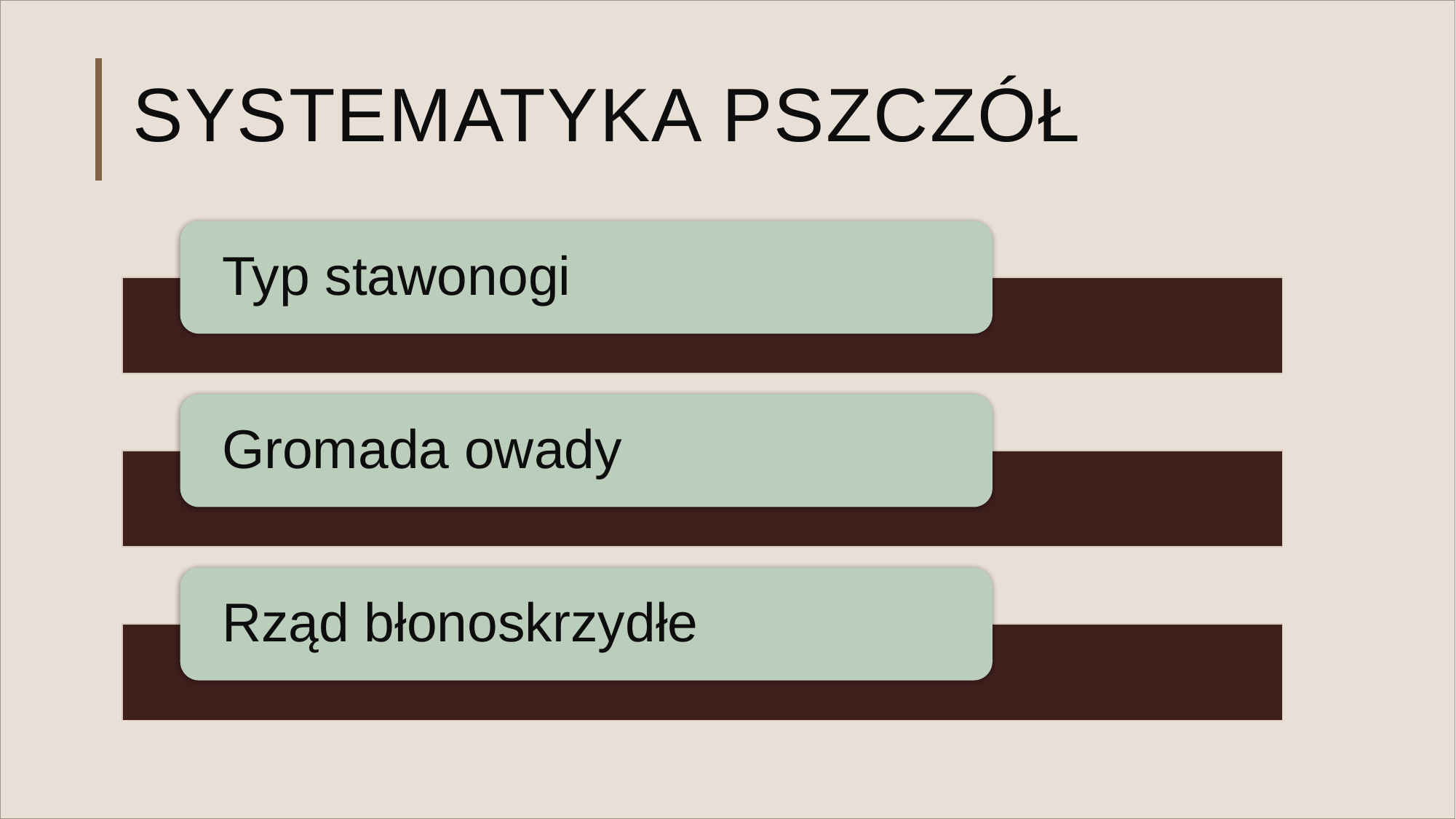

# Systematyka pszczół
Typ stawonogi
Gromada owady
Rząd błonoskrzydłe